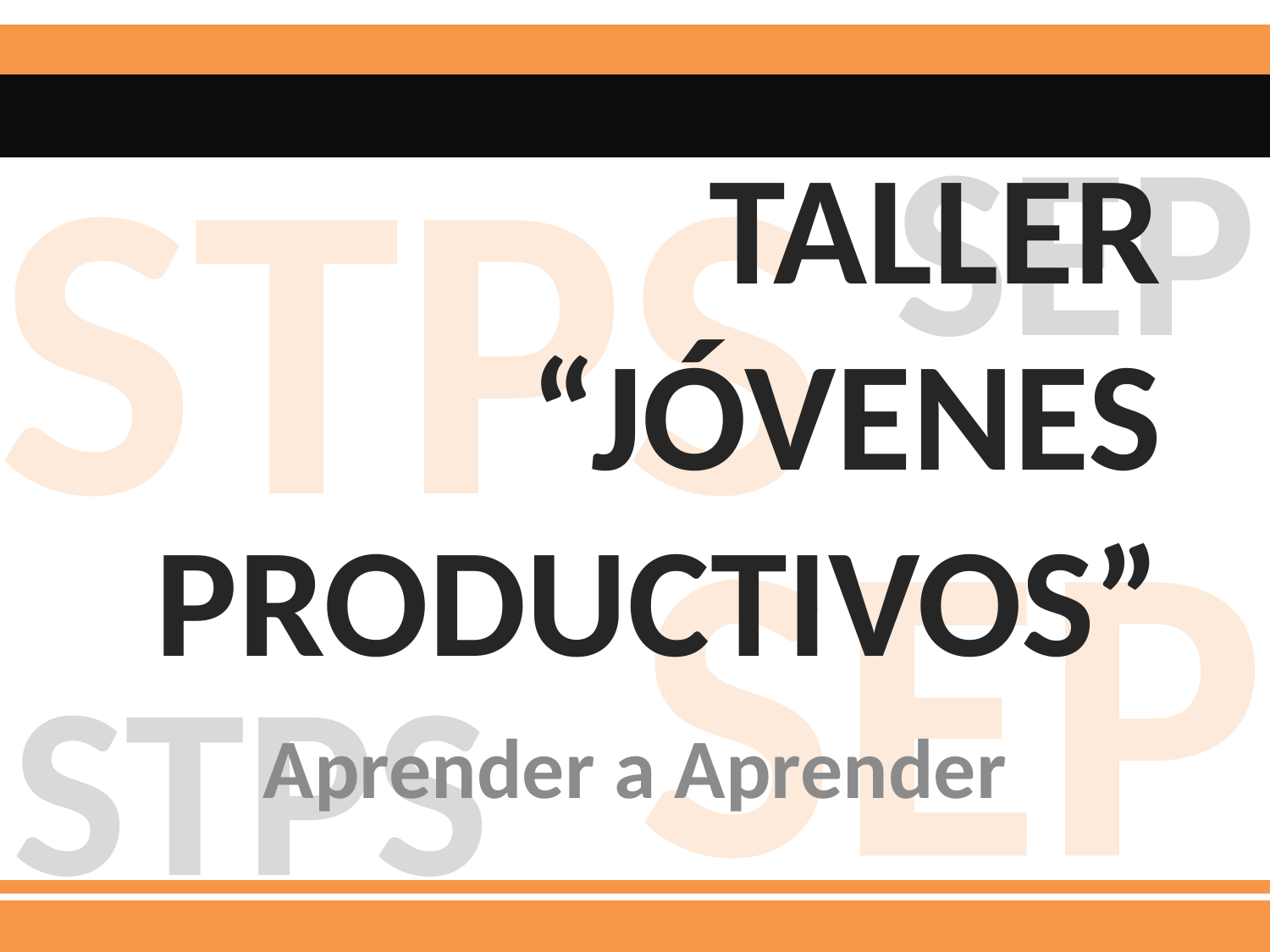

# TALLER “JÓVENES PRODUCTIVOS”
Aprender a Aprender